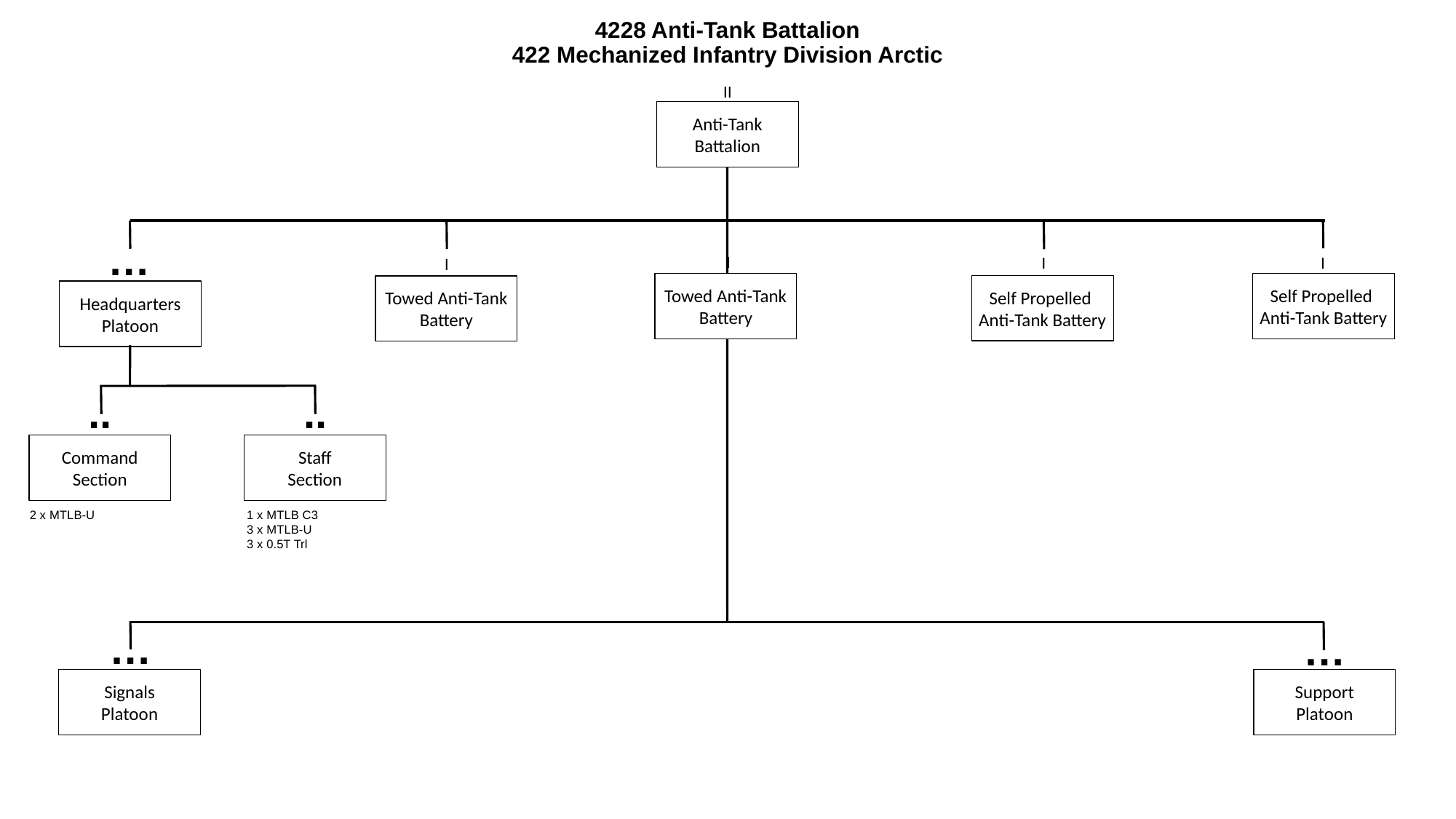

# 4228 Anti-Tank Battalion 422 Mechanized Infantry Division Arctic
II
Anti-Tank
Battalion
…
I
I
I
I
Towed Anti-Tank
Battery
Self Propelled
Anti-Tank Battery
Self Propelled
Anti-Tank Battery
Towed Anti-Tank
Battery
Headquarters
Platoon
..
..
Command
Section
Staff
Section
2 x MTLB-U
1 x MTLB C3
3 x MTLB-U
3 x 0.5T Trl
…
…
Signals
Platoon
Support
Platoon